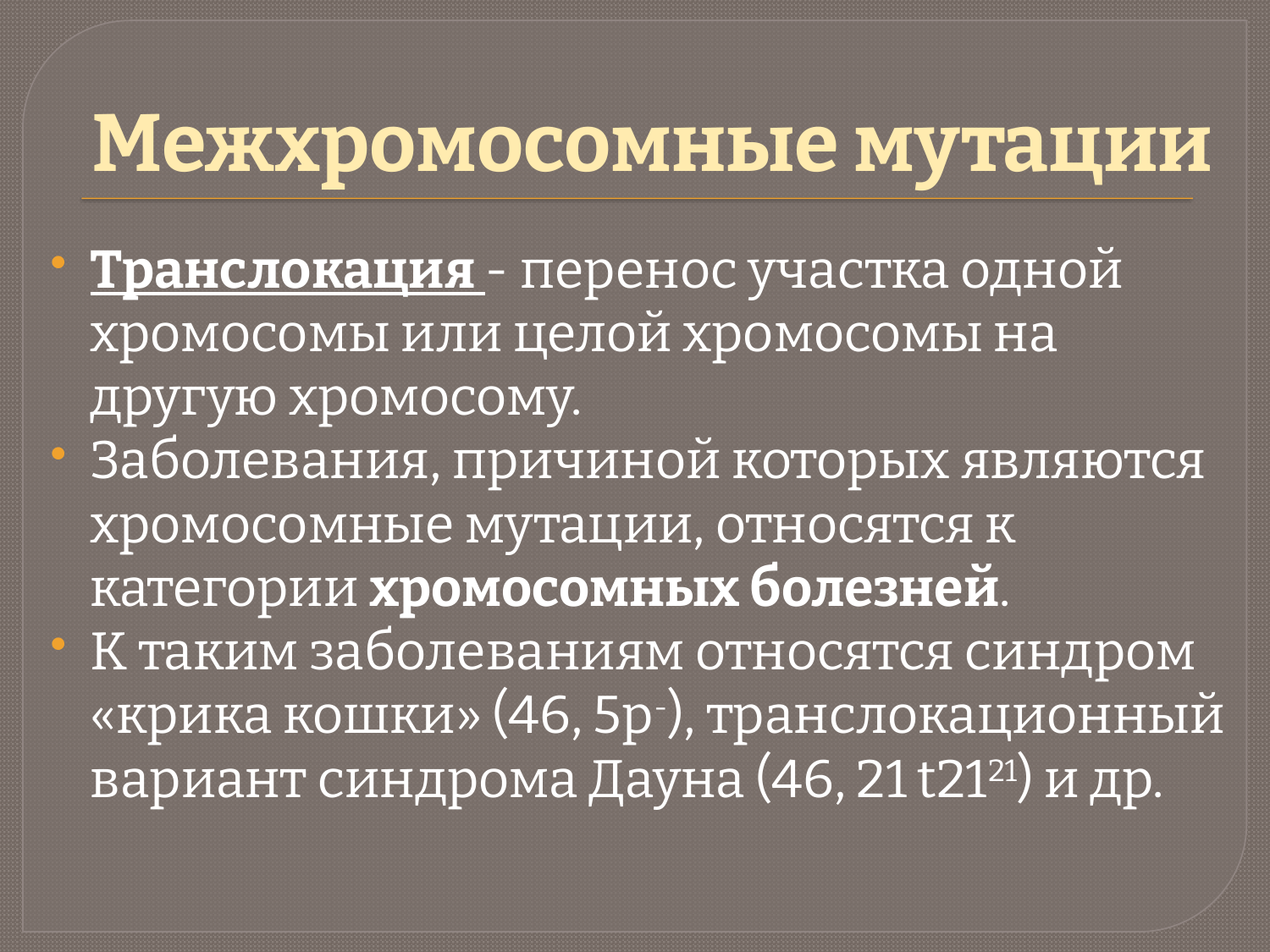

# Межхромосомные мутации
Транслокация - перенос участка одной хромосомы или целой хромосомы на другую хромосому.
Заболевания, причиной которых являются хромосомные мутации, относятся к категории хромосомных болезней.
К таким заболеваниям относятся синдром «крика кошки» (46, 5р-), транслокационный вариант синдрома Дауна (46, 21 t2121) и др.